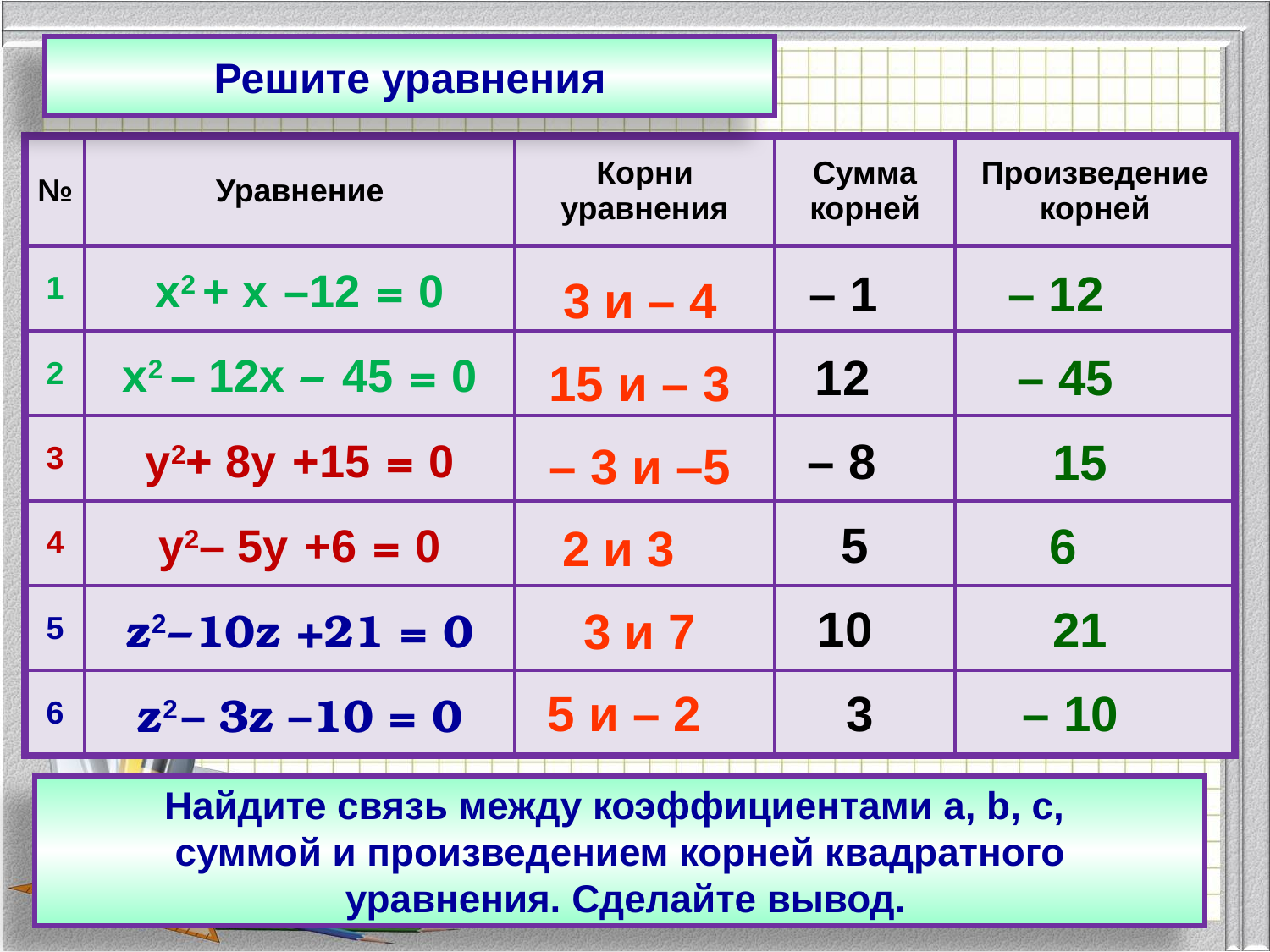

Решите уравнения
| № | Уравнение | Корни уравнения | Сумма корней | Произведение корней |
| --- | --- | --- | --- | --- |
| 1 | х2 + х –12 = 0 |  |  |  |
| 2 | х2 – 12х – 45 = 0 |  |  |  |
| 3 | у2+ 8у +15 = 0 |  |  |  |
| 4 | у2– 5у +6 = 0 |  |  |  |
| 5 | z2–10z +21 = 0 |  |  |  |
| 6 | z2– 3z –10 = 0 |  |  |  |
– 1
– 12
3 и – 4
12
– 45
15 и – 3
– 8
15
– 3 и –5
5
6
2 и 3
10
21
3 и 7
5 и – 2
3
– 10
Найдите связь между коэффициентами а, b, с,
суммой и произведением корней квадратного
 уравнения. Сделайте вывод.